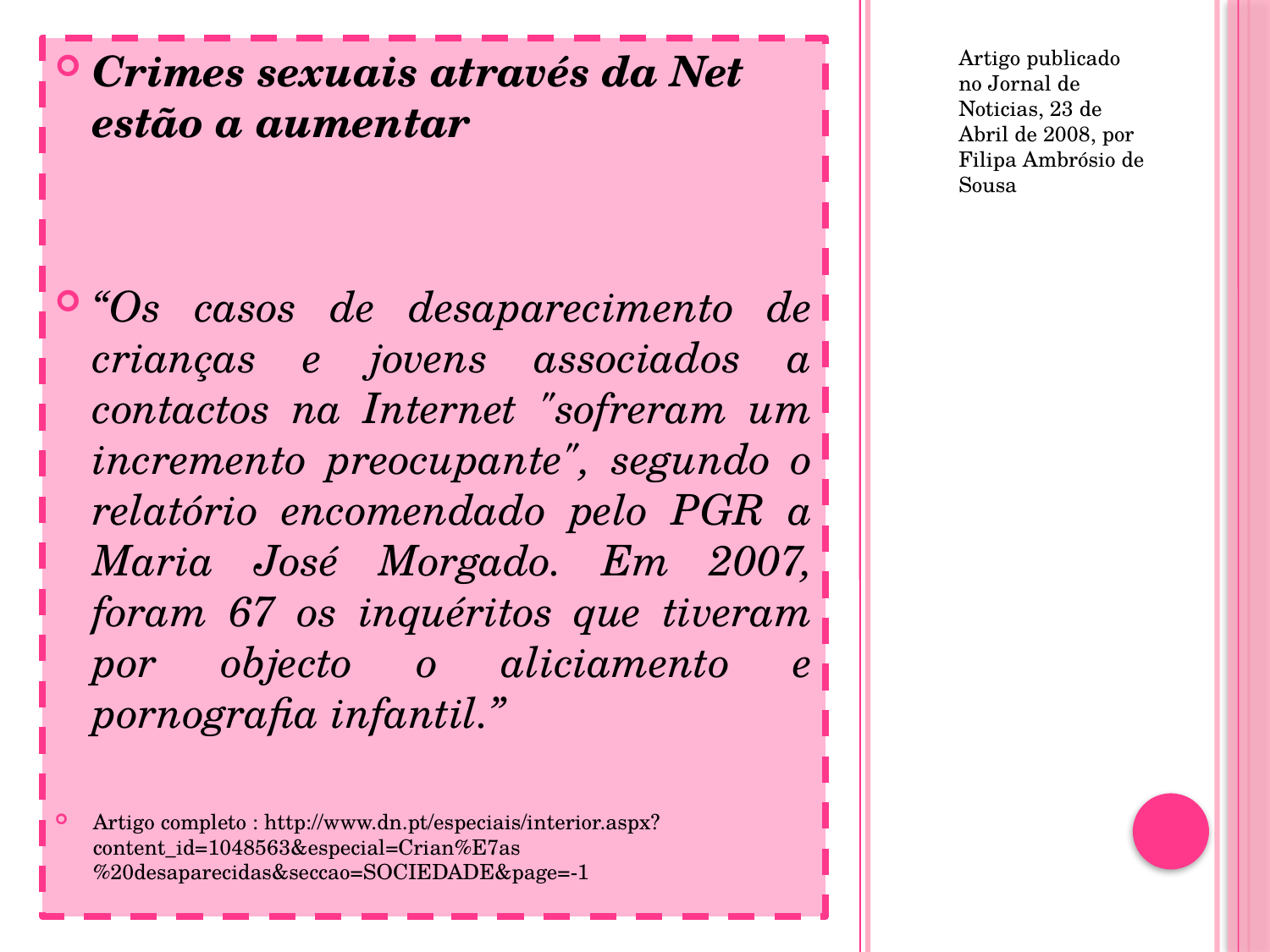

Crimes sexuais através da Net estão a aumentar

“Os casos de desaparecimento de crianças e jovens associados a contactos na Internet "sofreram um incremento preocupante", segundo o relatório encomendado pelo PGR a Maria José Morgado. Em 2007, foram 67 os inquéritos que tiveram por objecto o aliciamento e pornografia infantil.”

Artigo completo : http://www.dn.pt/especiais/interior.aspx?content_id=1048563&especial=Crian%E7as%20desaparecidas&seccao=SOCIEDADE&page=-1
Artigo publicado no Jornal de Noticias, 23 de Abril de 2008, por Filipa Ambrósio de Sousa